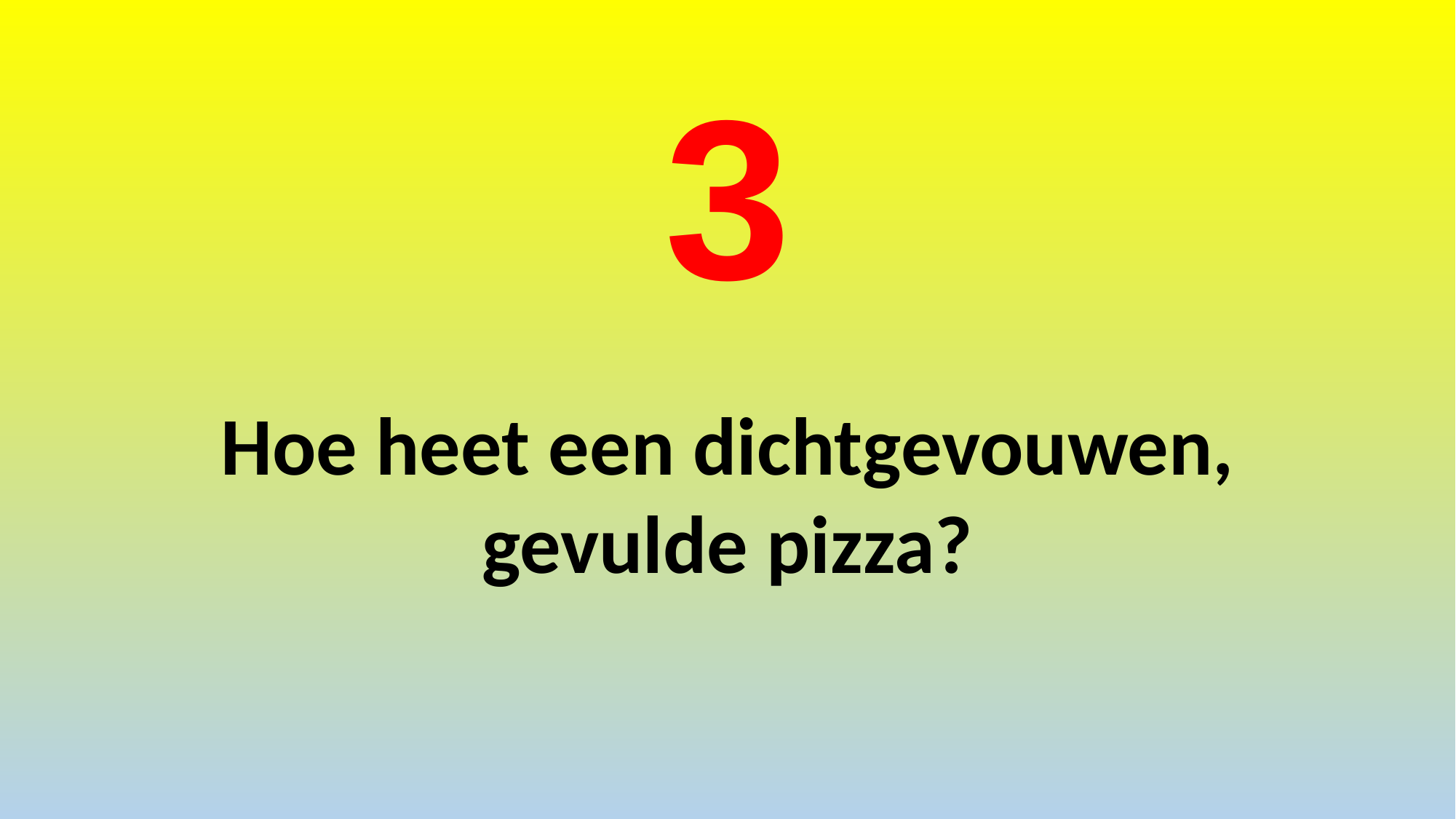

# 3
Hoe heet een dichtgevouwen, gevulde pizza?